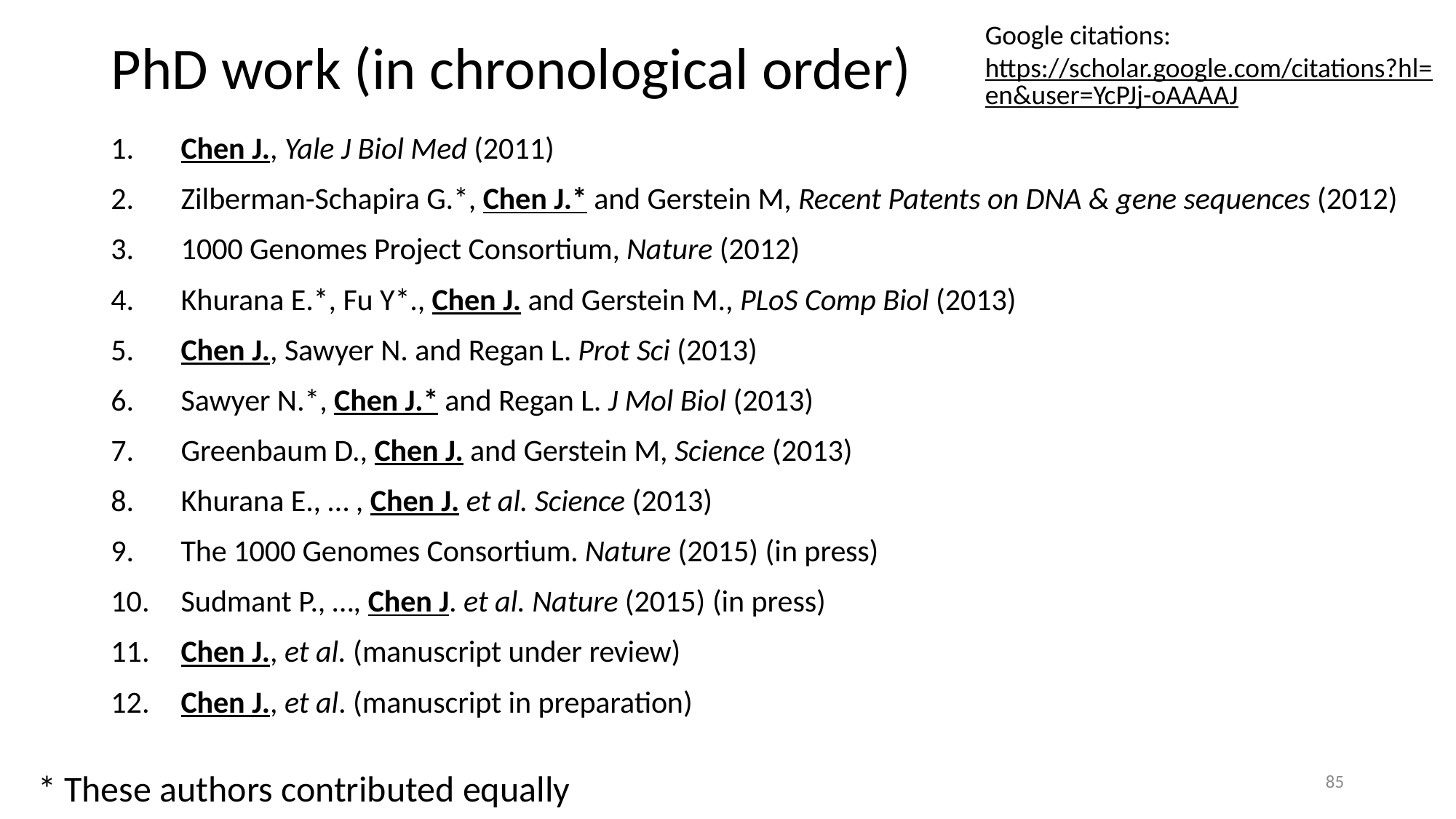

Google citations:
https://scholar.google.com/citations?hl=en&user=YcPJj-oAAAAJ
# PhD work (in chronological order)
 Chen J., Yale J Biol Med (2011)
 Zilberman-Schapira G.*, Chen J.* and Gerstein M, Recent Patents on DNA & gene sequences (2012)
 1000 Genomes Project Consortium, Nature (2012)
 Khurana E.*, Fu Y*., Chen J. and Gerstein M., PLoS Comp Biol (2013)
 Chen J., Sawyer N. and Regan L. Prot Sci (2013)
 Sawyer N.*, Chen J.* and Regan L. J Mol Biol (2013)
 Greenbaum D., Chen J. and Gerstein M, Science (2013)
 Khurana E., … , Chen J. et al. Science (2013)
 The 1000 Genomes Consortium. Nature (2015) (in press)
 Sudmant P., …, Chen J. et al. Nature (2015) (in press)
 Chen J., et al. (manuscript under review)
 Chen J., et al. (manuscript in preparation)

85
* These authors contributed equally